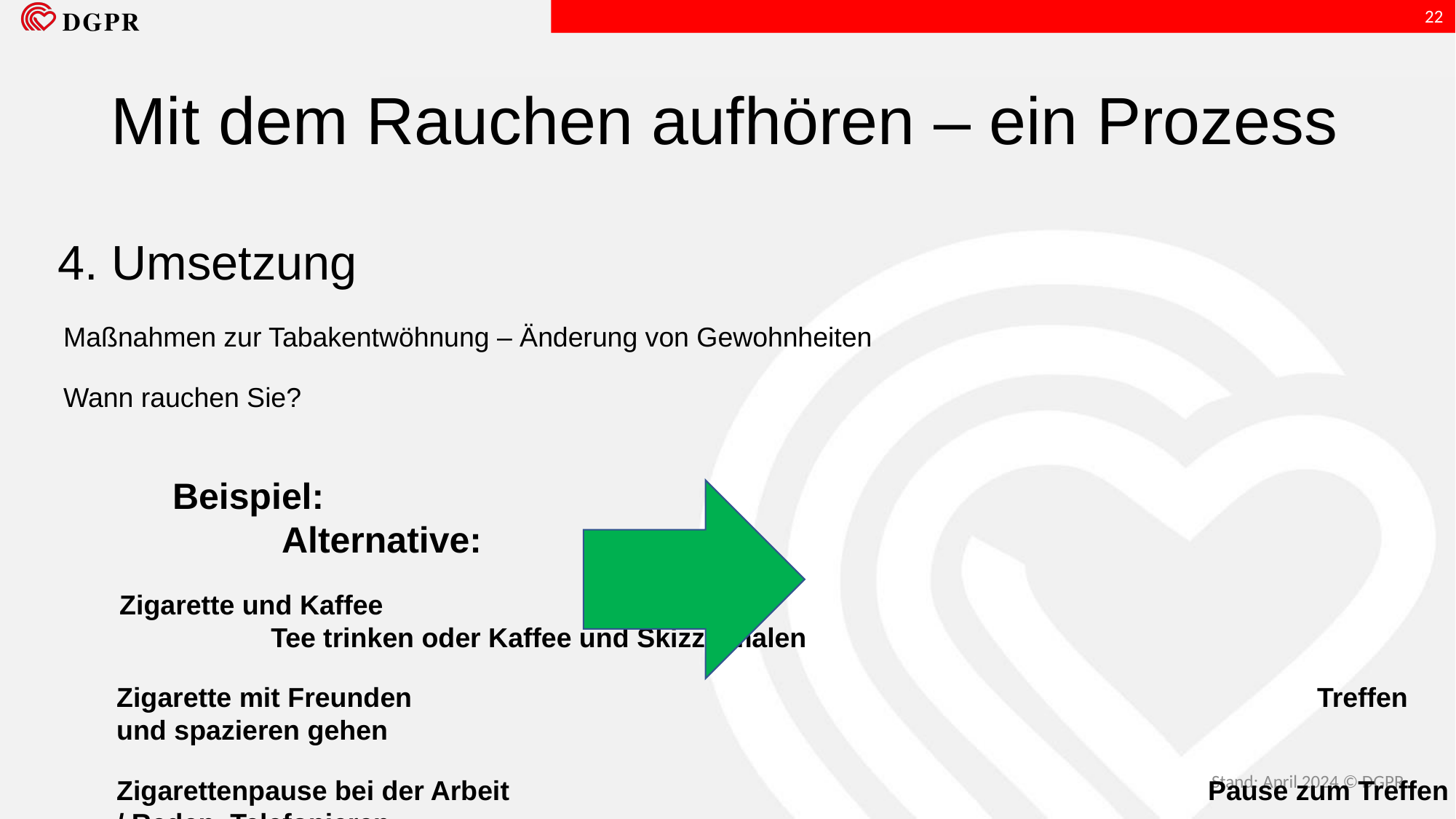

22
# Mit dem Rauchen aufhören – ein Prozess
4. Umsetzung
Maßnahmen zur Tabakentwöhnung – Änderung von Gewohnheiten
Wann rauchen Sie?
	Beispiel: 												Alternative:
Zigarette und Kaffee					 					Tee trinken oder Kaffee und Skizze malen
Zigarette mit Freunden									Treffen und spazieren gehen
Zigarettenpause bei der Arbeit							Pause zum Treffen / Reden, Telefonieren

Stand: April 2024 © DGPR